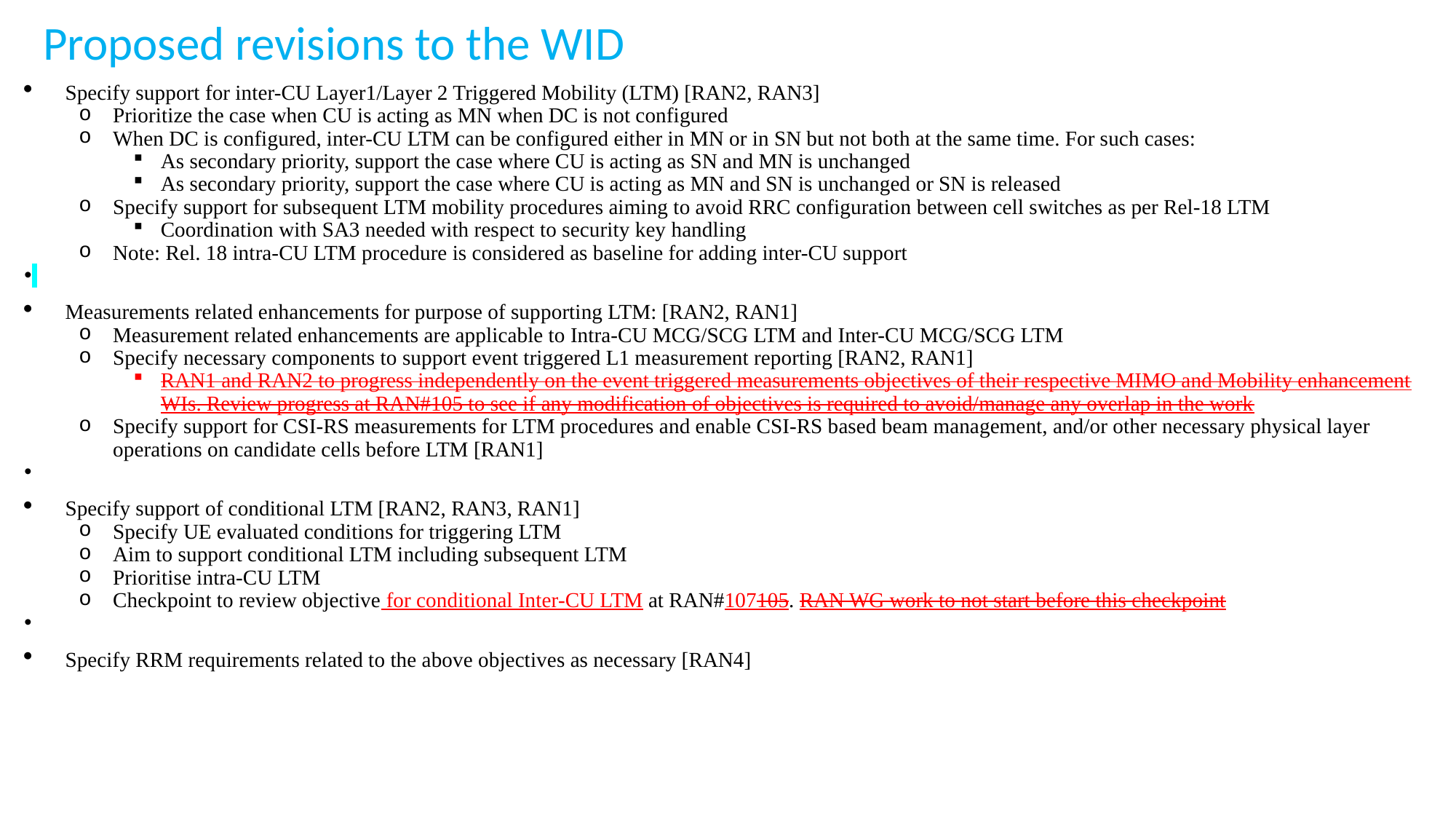

Proposed revisions to the WID
Specify support for inter-CU Layer1/Layer 2 Triggered Mobility (LTM) [RAN2, RAN3]
Prioritize the case when CU is acting as MN when DC is not configured
When DC is configured, inter-CU LTM can be configured either in MN or in SN but not both at the same time. For such cases:
As secondary priority, support the case where CU is acting as SN and MN is unchanged
As secondary priority, support the case where CU is acting as MN and SN is unchanged or SN is released
Specify support for subsequent LTM mobility procedures aiming to avoid RRC configuration between cell switches as per Rel-18 LTM
Coordination with SA3 needed with respect to security key handling
Note: Rel. 18 intra-CU LTM procedure is considered as baseline for adding inter-CU support

Measurements related enhancements for purpose of supporting LTM: [RAN2, RAN1]
Measurement related enhancements are applicable to Intra-CU MCG/SCG LTM and Inter-CU MCG/SCG LTM
Specify necessary components to support event triggered L1 measurement reporting [RAN2, RAN1]
RAN1 and RAN2 to progress independently on the event triggered measurements objectives of their respective MIMO and Mobility enhancement WIs. Review progress at RAN#105 to see if any modification of objectives is required to avoid/manage any overlap in the work
Specify support for CSI-RS measurements for LTM procedures and enable CSI-RS based beam management, and/or other necessary physical layer operations on candidate cells before LTM [RAN1]

Specify support of conditional LTM [RAN2, RAN3, RAN1]
Specify UE evaluated conditions for triggering LTM
Aim to support conditional LTM including subsequent LTM
Prioritise intra-CU LTM
Checkpoint to review objective for conditional Inter-CU LTM at RAN#107105. RAN WG work to not start before this checkpoint

Specify RRM requirements related to the above objectives as necessary [RAN4]